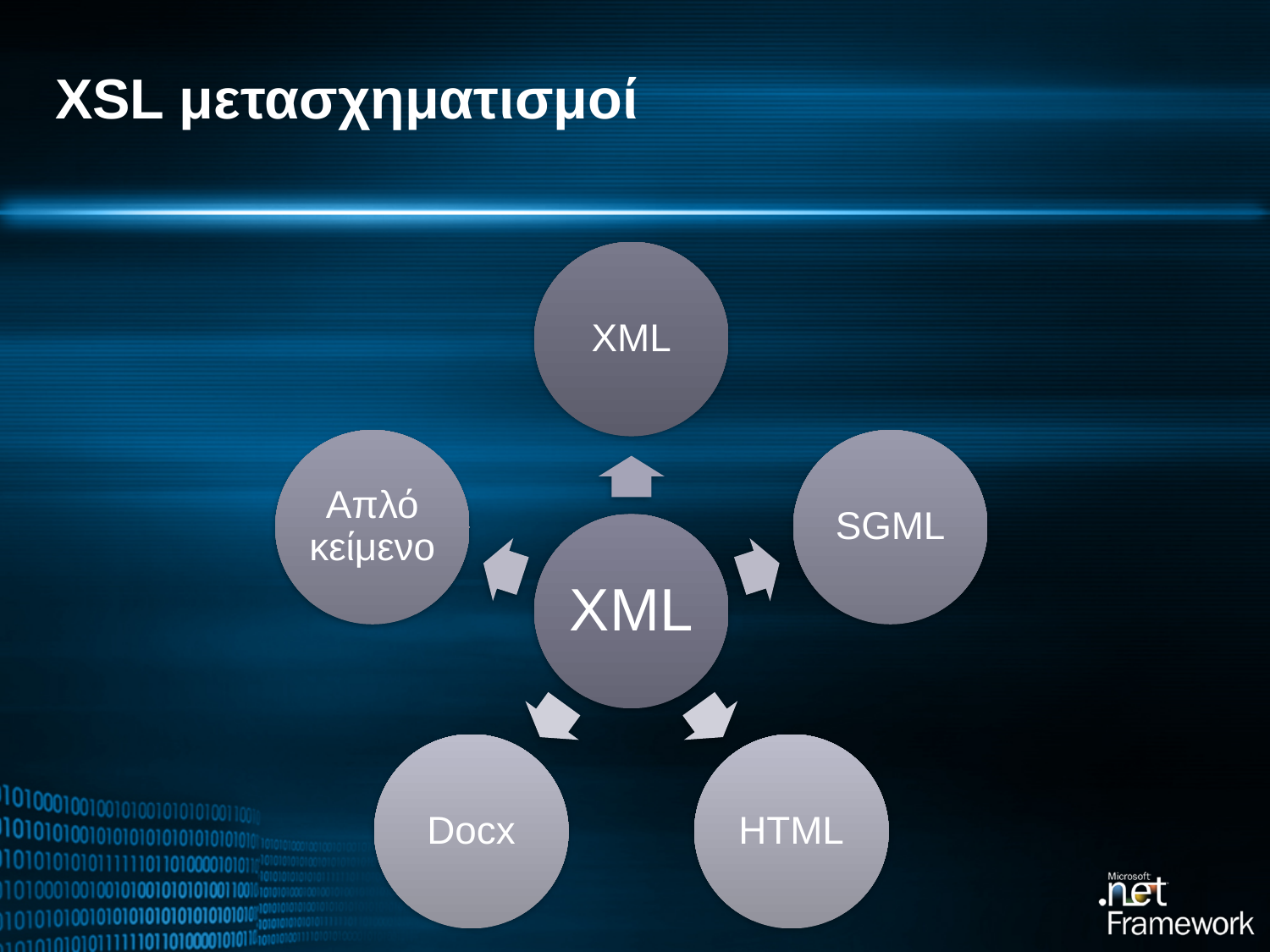

# XSL μετασχηματισμοί
XML

XML

SGML

HTML

Docx

Απλό κείμενο